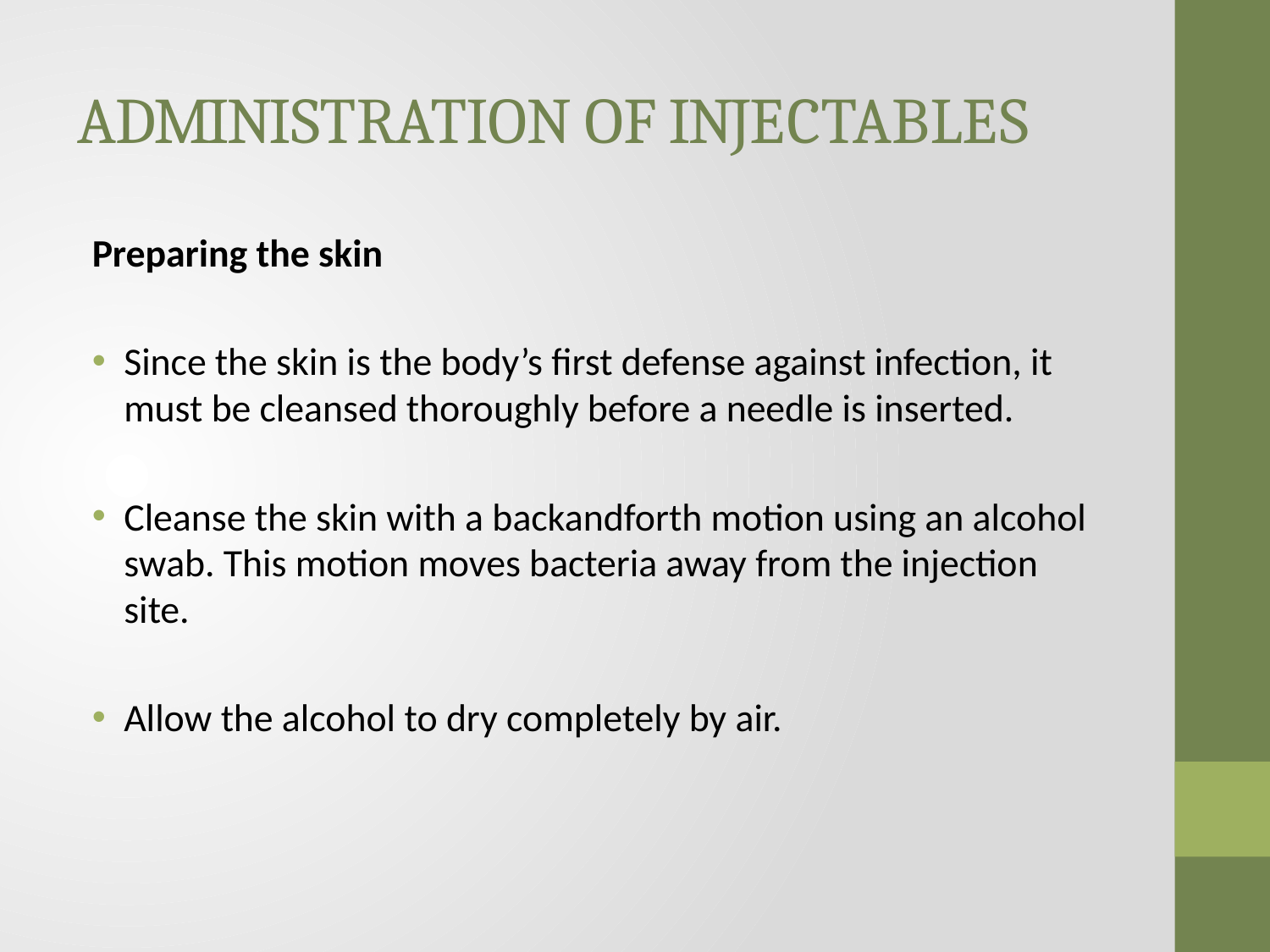

# ADMINISTRATION OF INJECTABLES
Preparing the skin

Since the skin is the body’s first defense against infection, it must be cleansed thoroughly before a needle is inserted.

Cleanse the skin with a back­and­forth motion using an alcohol swab. This motion moves bacteria away from the injection site.

Allow the alcohol to dry completely by air.